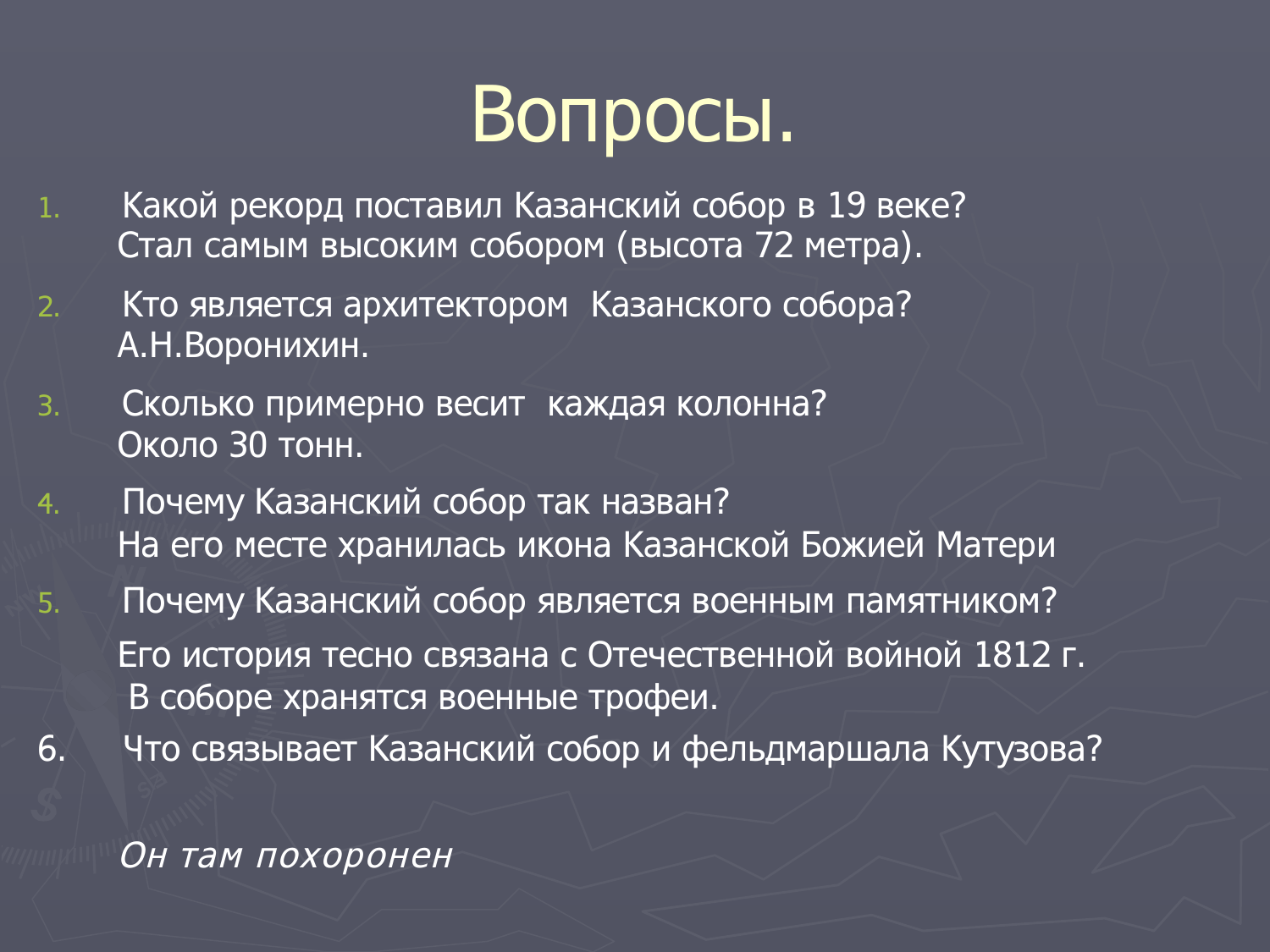

Вопросы.
Какой рекорд поставил Казанский собор в 19 веке?

Кто является архитектором  Казанского собора?

Сколько примерно весит  каждая колонна?

Почему Казанский собор так назван?

Почему Казанский собор является военным памятником?

6.     Что связывает Казанский собор и фельдмаршала Кутузова?

Стал самым высоким собором (высота 72 метра).
А.Н.Воронихин.
Около 30 тонн.
На его месте хранилась икона Казанской Божией Матери
.
Его история тесно связана с Отечественной войной 1812 г.
 В соборе хранятся военные трофеи.
Он там похоронен